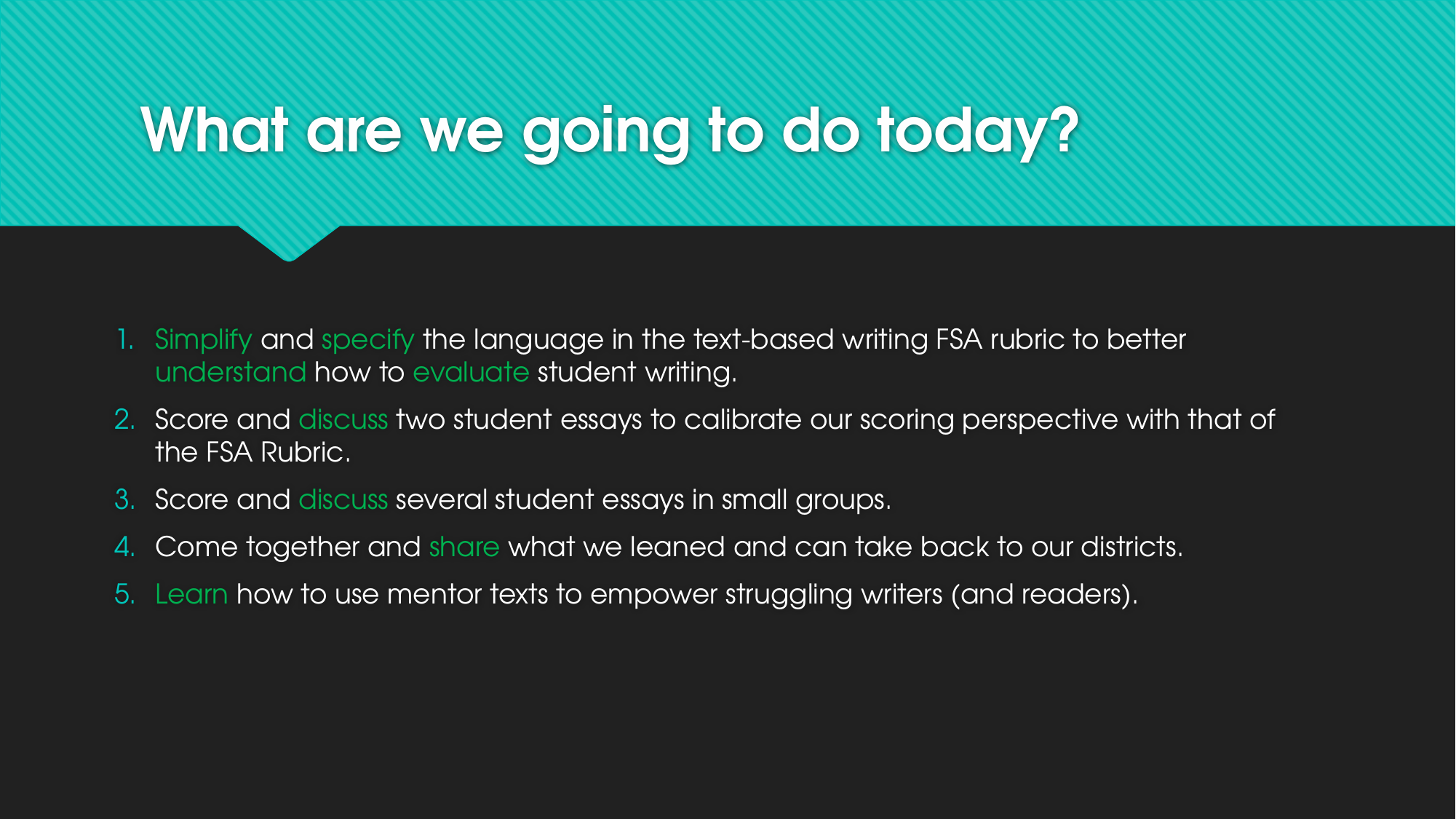

# What are we going to do today?
Simplify and specify the language in the text-based writing FSA rubric to better understand how to evaluate student writing.
Score and discuss two student essays to calibrate our scoring perspective with that of the FSA Rubric.
Score and discuss several student essays in small groups.
Come together and share what we leaned and can take back to our districts.
Learn how to use mentor texts to empower struggling writers (and readers).